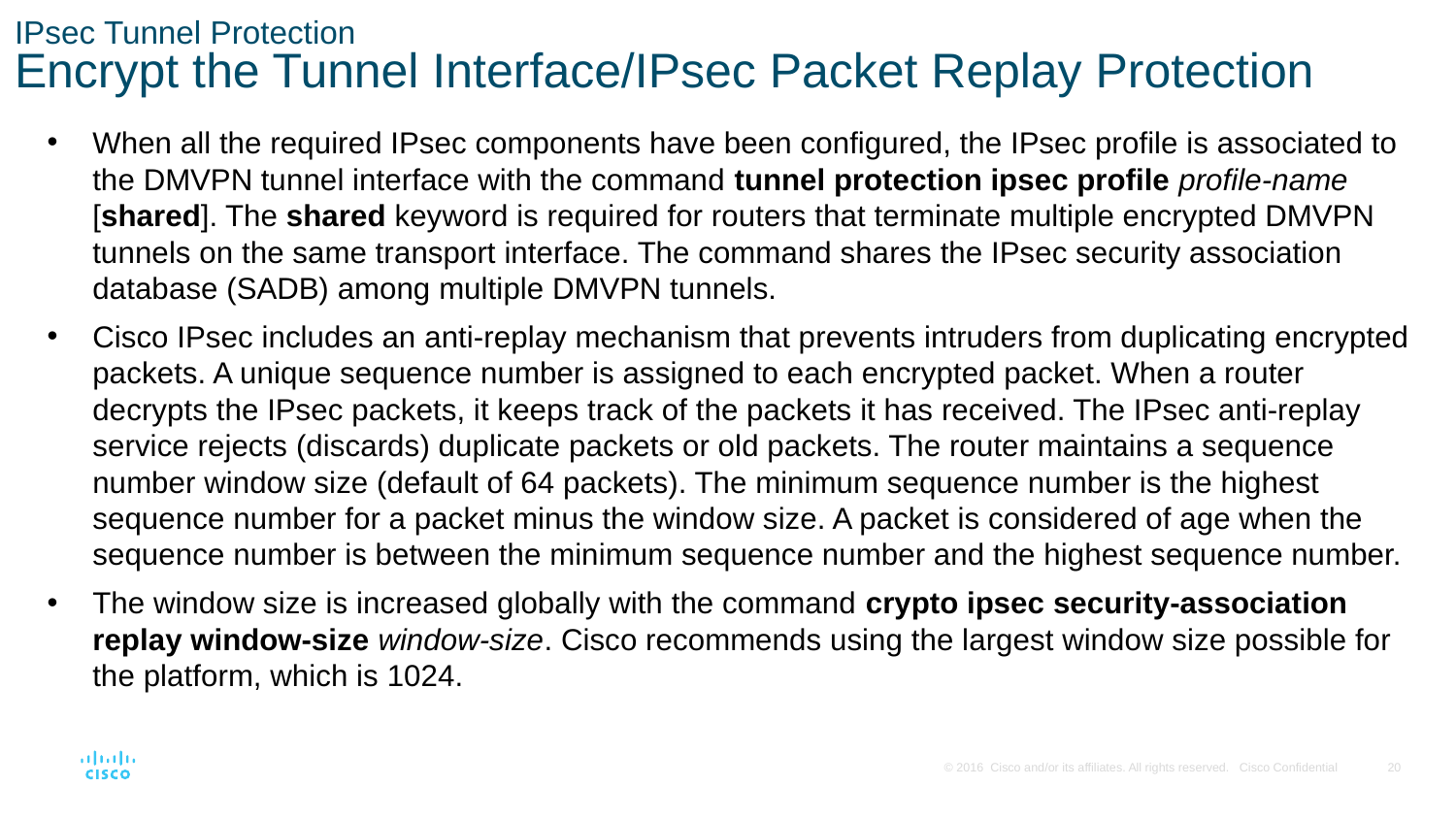

# IPsec Tunnel Protection Encrypt the Tunnel Interface/IPsec Packet Replay Protection
When all the required IPsec components have been configured, the IPsec profile is associated to the DMVPN tunnel interface with the command tunnel protection ipsec profile profile-name [shared]. The shared keyword is required for routers that terminate multiple encrypted DMVPN tunnels on the same transport interface. The command shares the IPsec security association database (SADB) among multiple DMVPN tunnels.
Cisco IPsec includes an anti-replay mechanism that prevents intruders from duplicating encrypted packets. A unique sequence number is assigned to each encrypted packet. When a router decrypts the IPsec packets, it keeps track of the packets it has received. The IPsec anti-replay service rejects (discards) duplicate packets or old packets. The router maintains a sequence number window size (default of 64 packets). The minimum sequence number is the highest sequence number for a packet minus the window size. A packet is considered of age when the sequence number is between the minimum sequence number and the highest sequence number.
The window size is increased globally with the command crypto ipsec security-association replay window-size window-size. Cisco recommends using the largest window size possible for the platform, which is 1024.